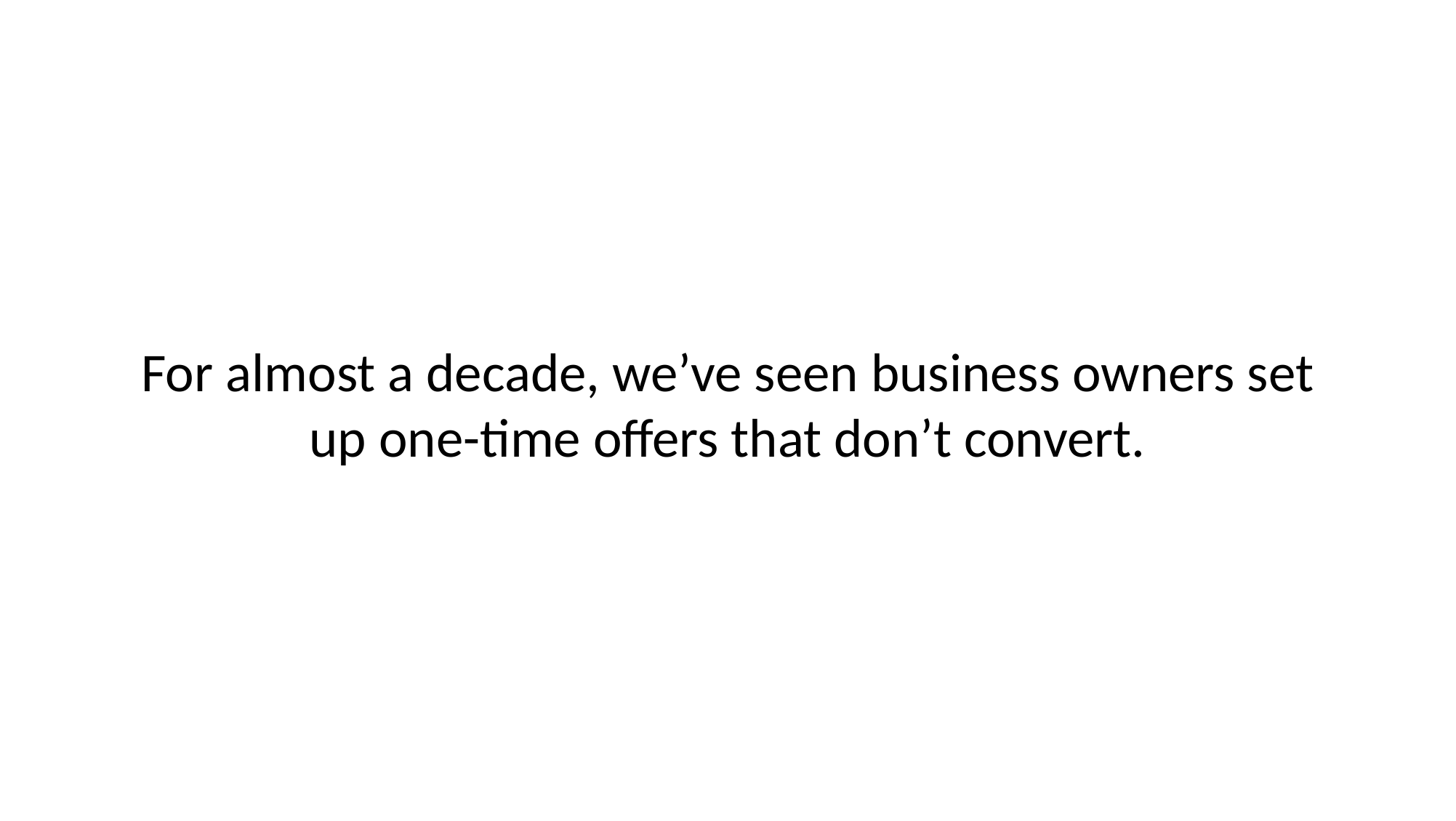

# For almost a decade, we’ve seen business owners set up one-time offers that don’t convert.